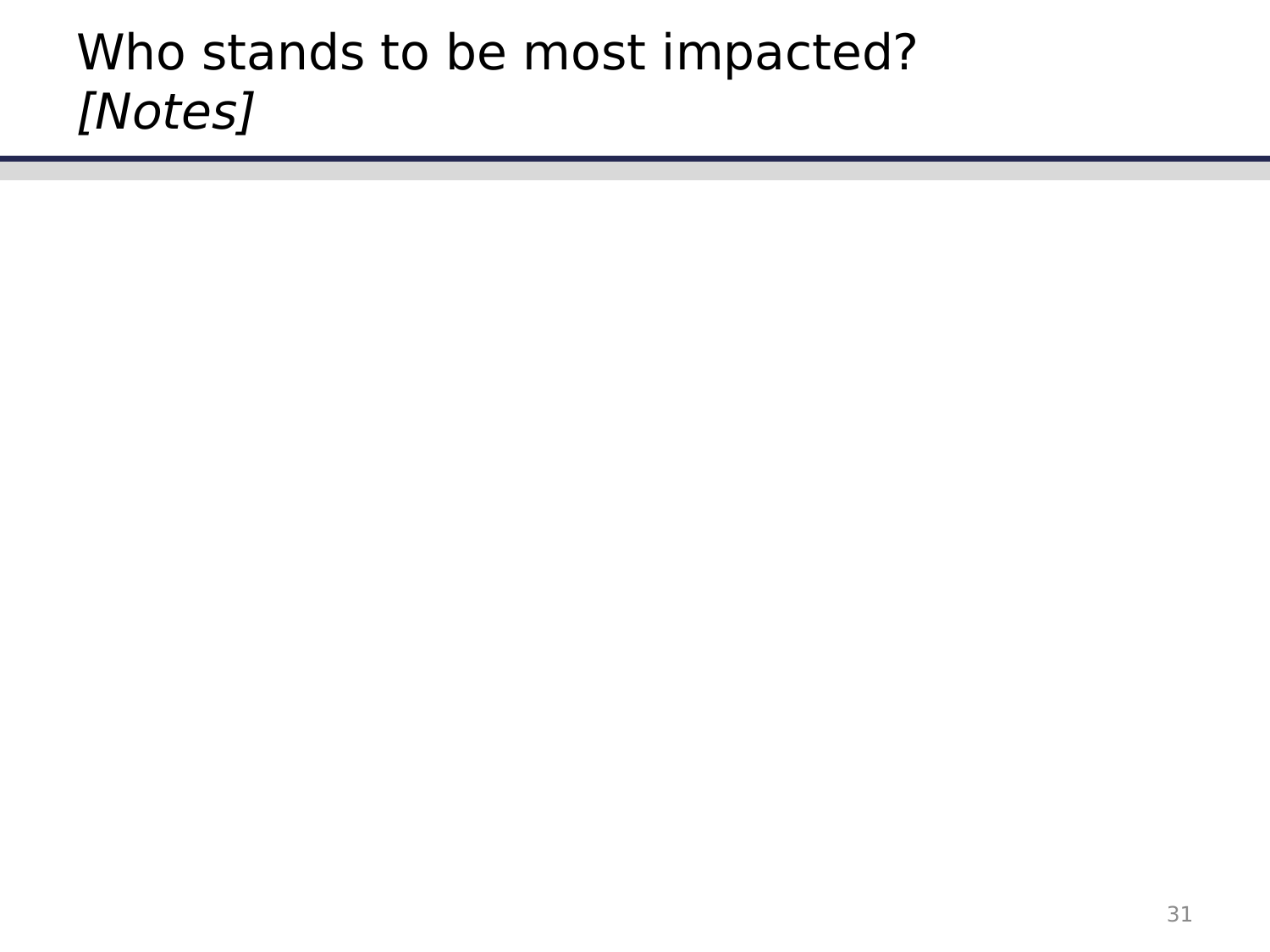

# Who stands to be most impacted? [Notes]

31